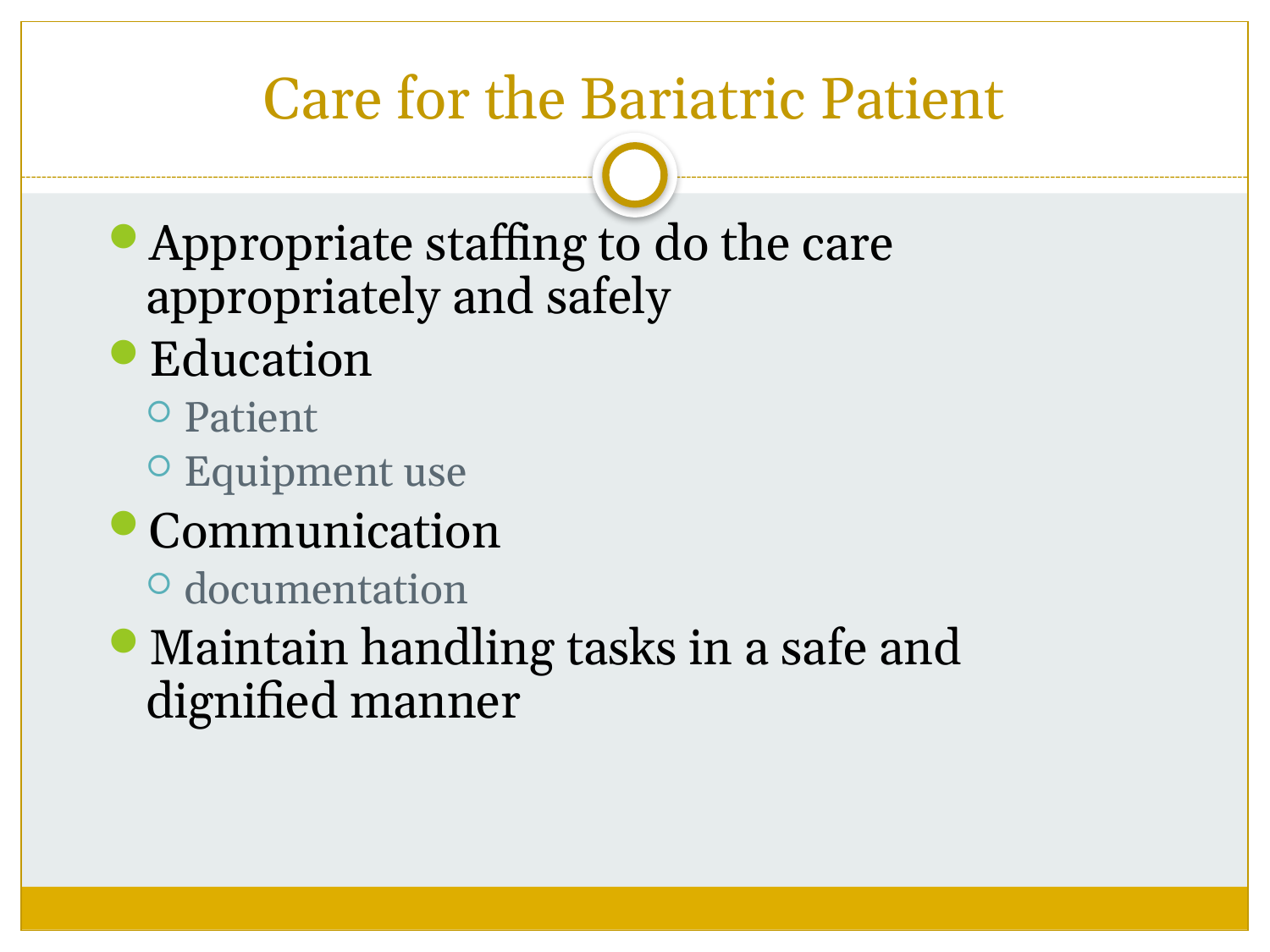

# Care for the Bariatric Patient
Appropriate staffing to do the care appropriately and safely
Education
Patient
Equipment use
Communication
documentation
Maintain handling tasks in a safe and dignified manner